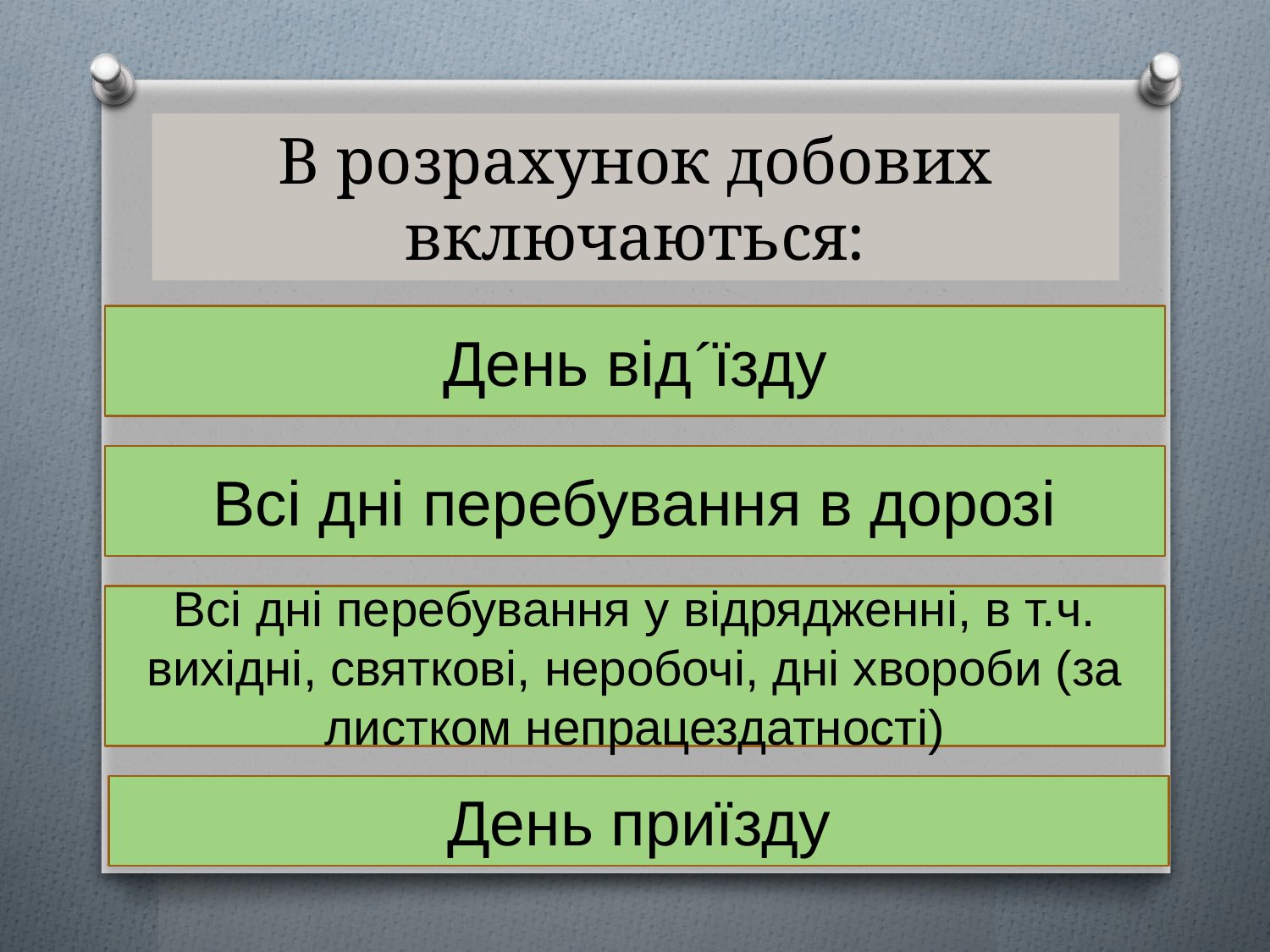

# В розрахунок добових включаються:

День від´їзду
Всі дні перебування в дорозі
Всі дні перебування у відрядженні, в т.ч. вихідні, святкові, неробочі, дні хвороби (за листком непрацездатності)
День приїзду